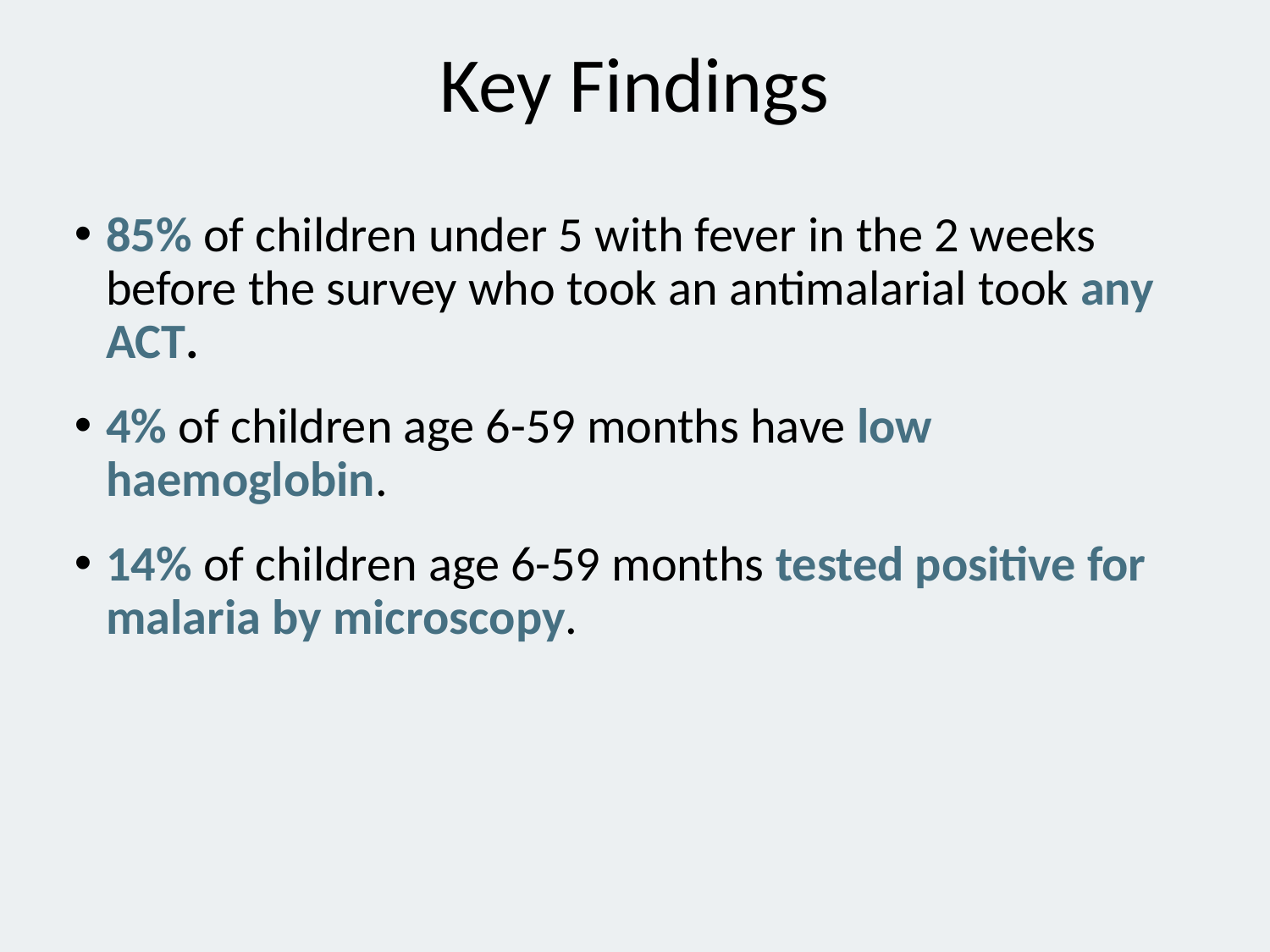

# Key Findings
85% of children under 5 with fever in the 2 weeks before the survey who took an antimalarial took any ACT.
4% of children age 6-59 months have low haemoglobin.
14% of children age 6-59 months tested positive for malaria by microscopy.